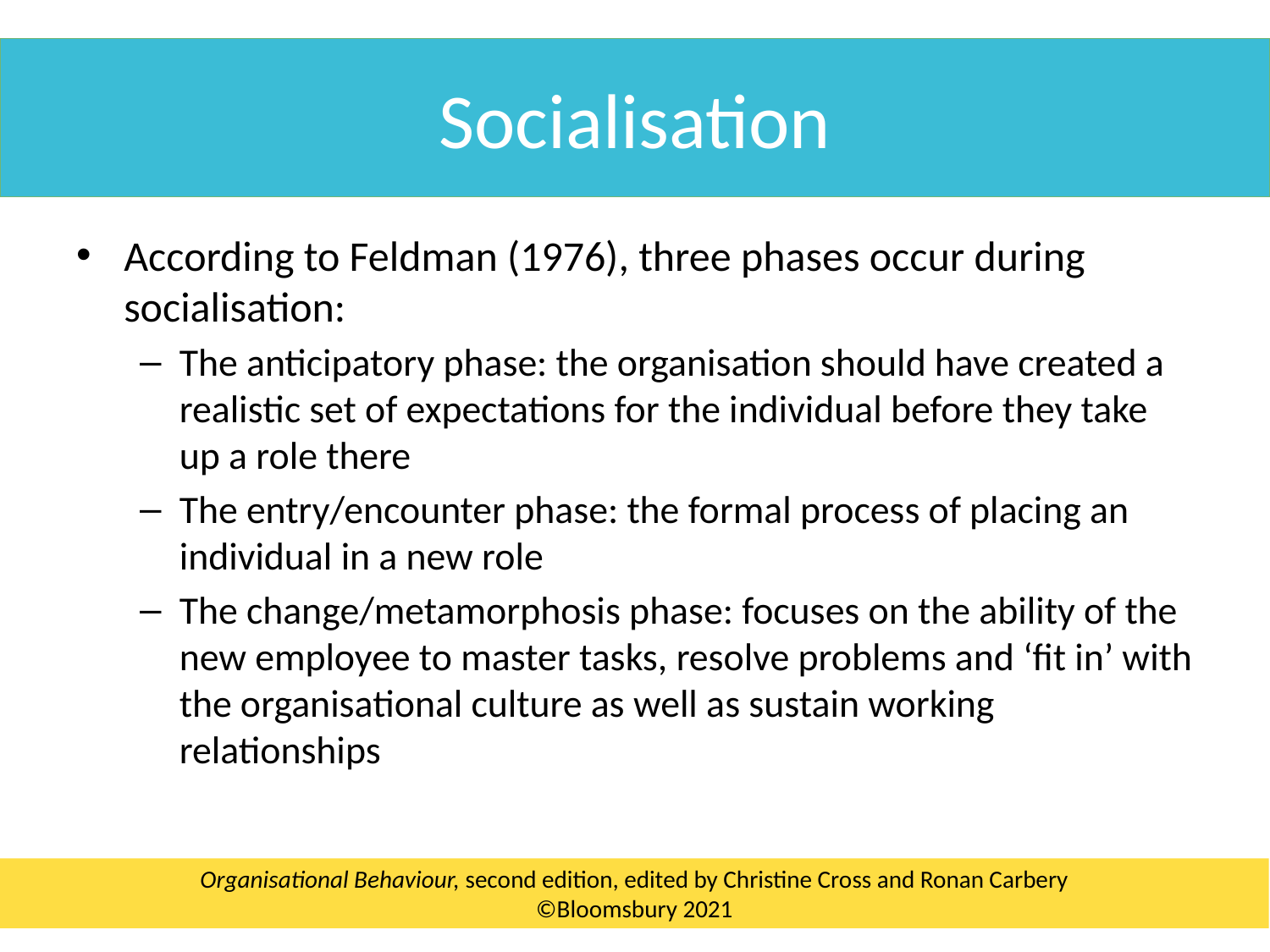

Socialisation
According to Feldman (1976), three phases occur during socialisation:
The anticipatory phase: the organisation should have created a realistic set of expectations for the individual before they take up a role there
The entry/encounter phase: the formal process of placing an individual in a new role
The change/metamorphosis phase: focuses on the ability of the new employee to master tasks, resolve problems and ‘fit in’ with the organisational culture as well as sustain working relationships